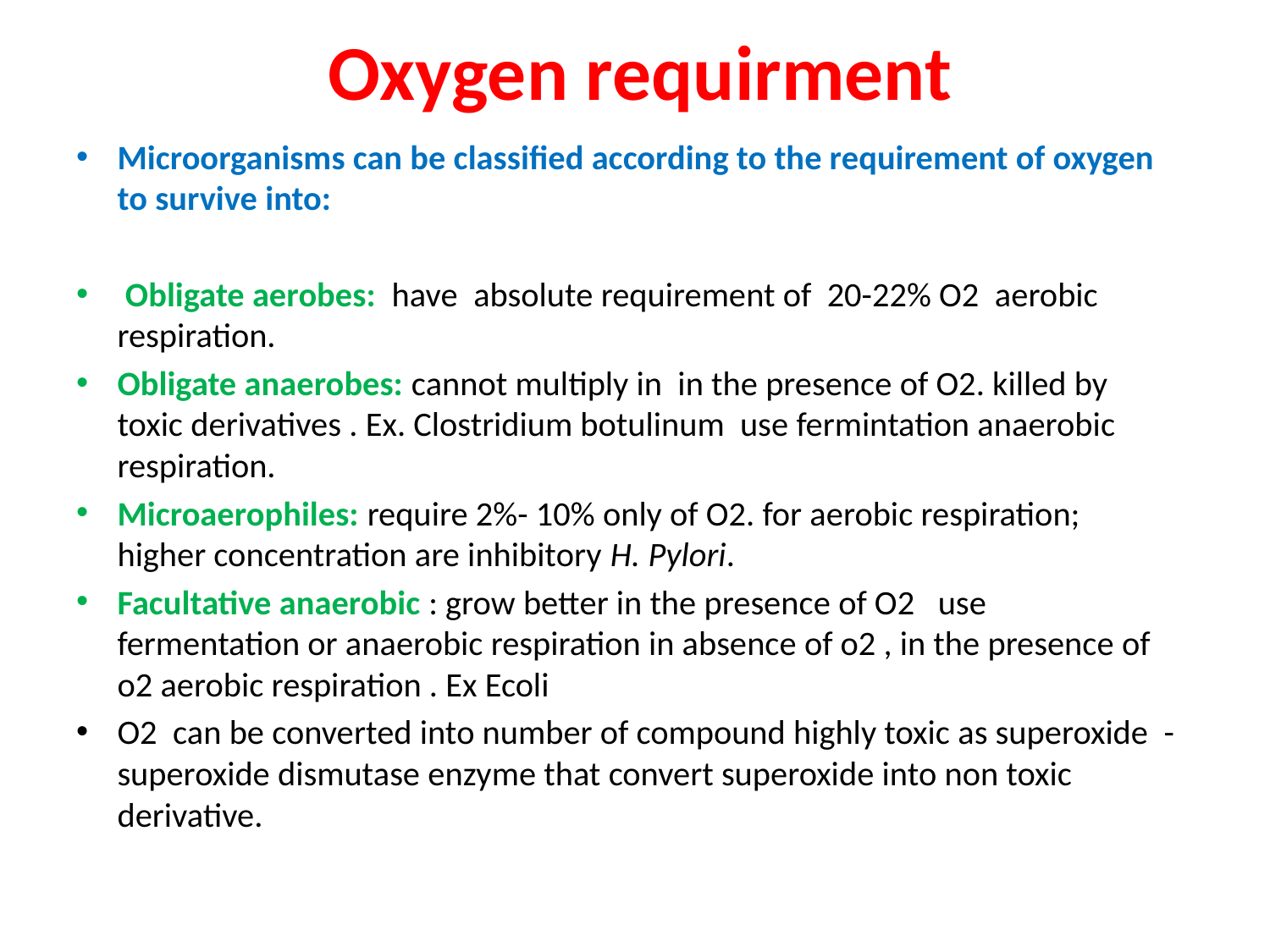

# Oxygen requirment
Microorganisms can be classified according to the requirement of oxygen to survive into:

 Obligate aerobes:  have  absolute requirement of  20-22% O2  aerobic respiration.
Obligate anaerobes: cannot multiply in  in the presence of O2. killed by toxic derivatives . Ex. Clostridium botulinum  use fermintation anaerobic respiration.
Microaerophiles: require 2%- 10% only of O2. for aerobic respiration; higher concentration are inhibitory H. Pylori.
Facultative anaerobic : grow better in the presence of O2   use fermentation or anaerobic respiration in absence of o2 , in the presence of o2 aerobic respiration . Ex Ecoli
O2  can be converted into number of compound highly toxic as superoxide  - superoxide dismutase enzyme that convert superoxide into non toxic derivative.